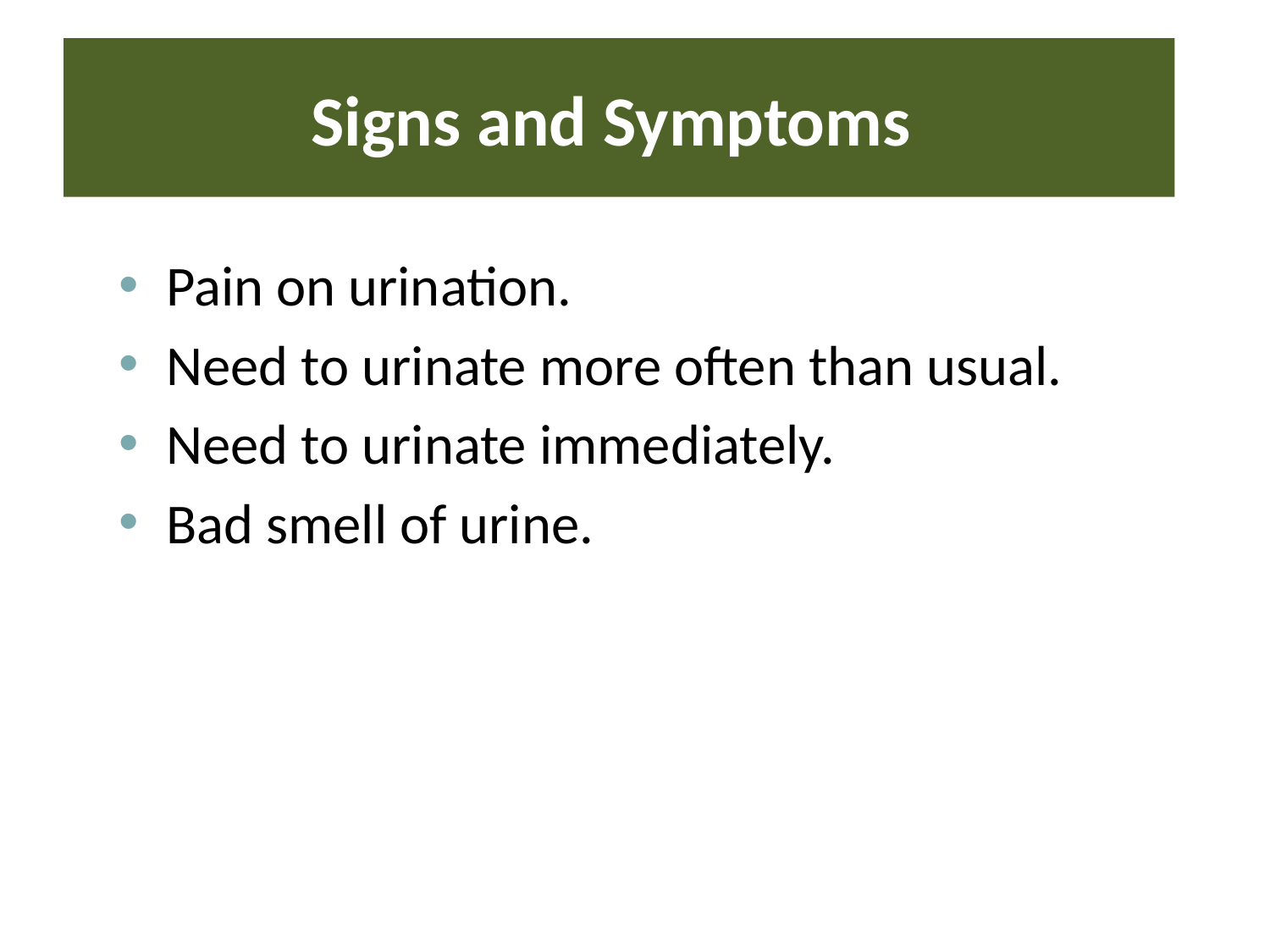

# Signs and Symptoms
Pain on urination.
Need to urinate more often than usual.
Need to urinate immediately.
Bad smell of urine.